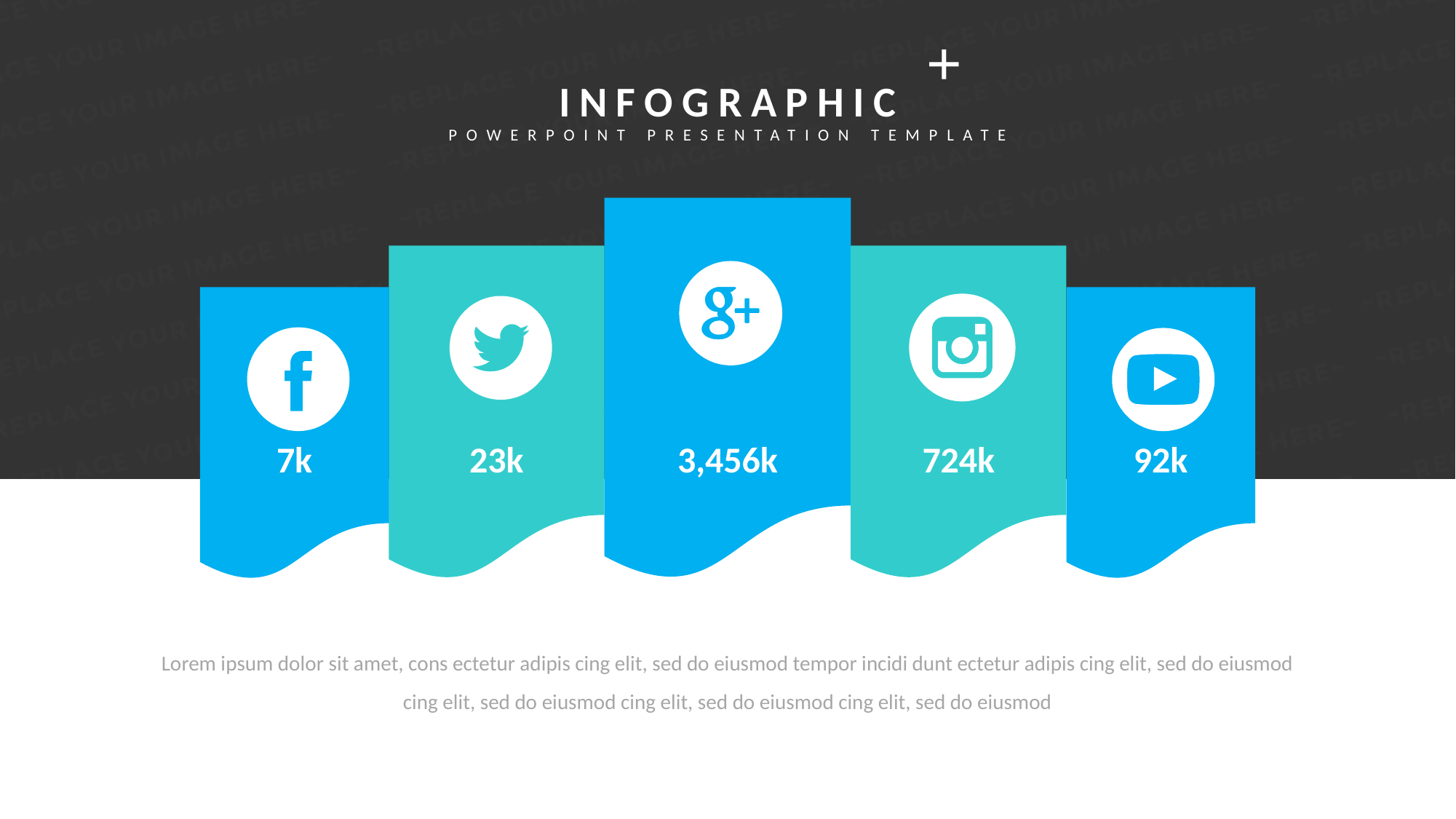

+
INFOGRAPHIC
POWERPOINT PRESENTATION TEMPLATE

7k
23k
3,456k
724k
92k
Lorem ipsum dolor sit amet, cons ectetur adipis cing elit, sed do eiusmod tempor incidi dunt ectetur adipis cing elit, sed do eiusmod cing elit, sed do eiusmod cing elit, sed do eiusmod cing elit, sed do eiusmod